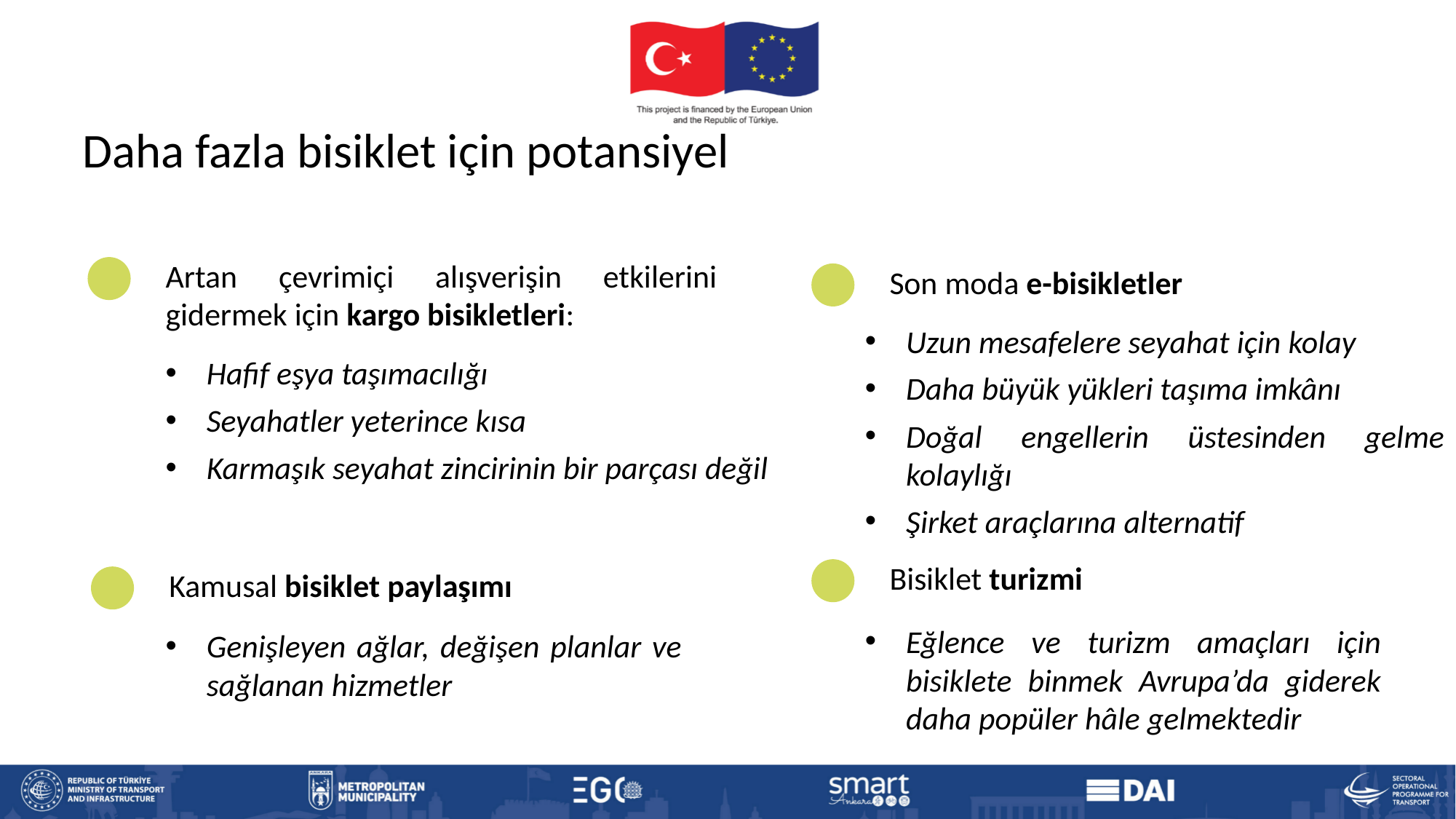

Daha fazla bisiklet için potansiyel

Artan çevrimiçi alışverişin etkilerini gidermek için kargo bisikletleri:

Son moda e-bisikletler

Uzun mesafelere seyahat için kolay
Daha büyük yükleri taşıma imkânı
Doğal engellerin üstesinden gelme kolaylığı
Şirket araçlarına alternatif
Hafif eşya taşımacılığı
Seyahatler yeterince kısa
Karmaşık seyahat zincirinin bir parçası değil
Bisiklet turizmi

Kamusal bisiklet paylaşımı

Eğlence ve turizm amaçları için bisiklete binmek Avrupa’da giderek daha popüler hâle gelmektedir
Genişleyen ağlar, değişen planlar ve sağlanan hizmetler